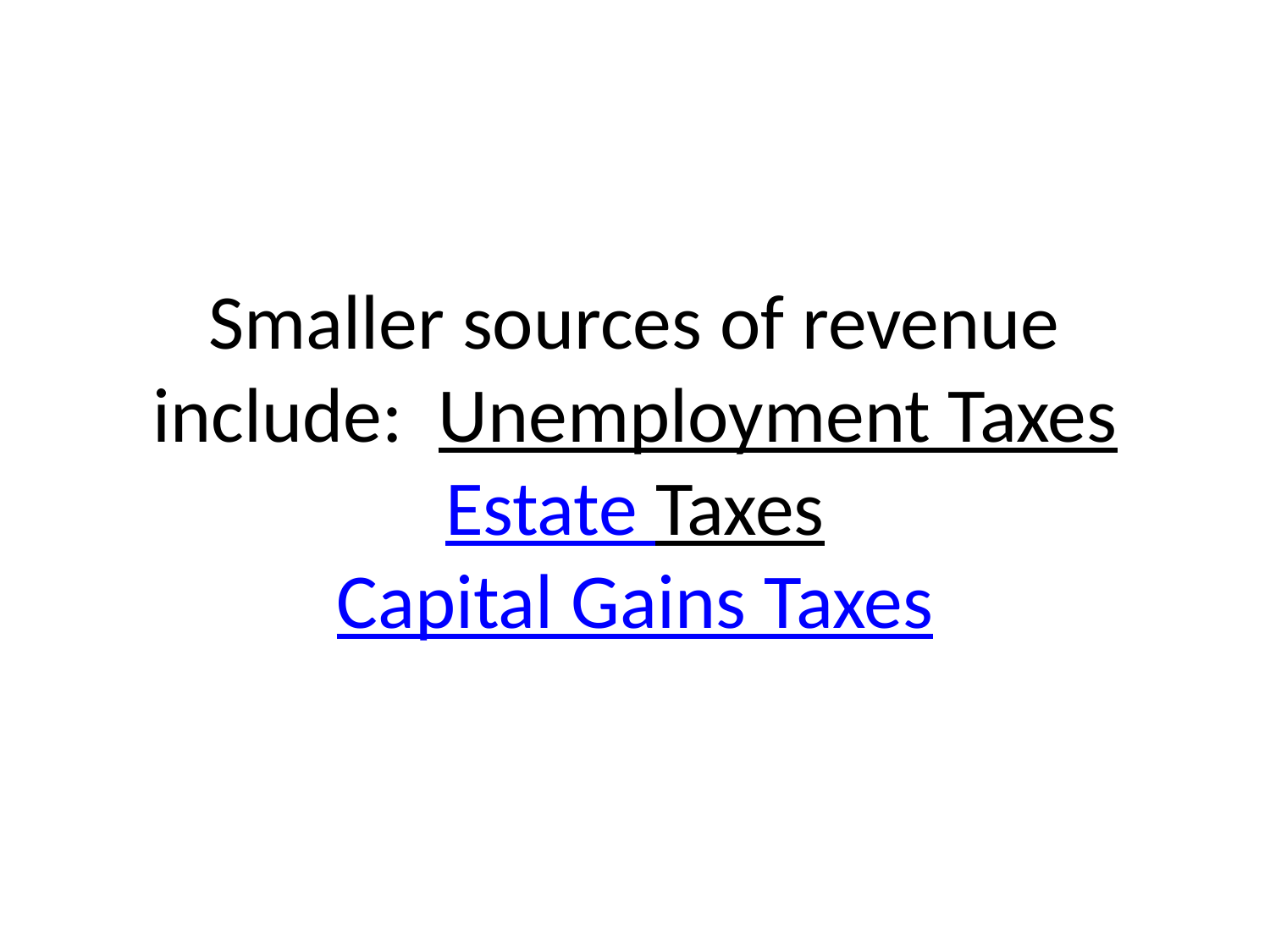

# Smaller sources of revenue include: Unemployment Taxes Estate Taxes Capital Gains Taxes